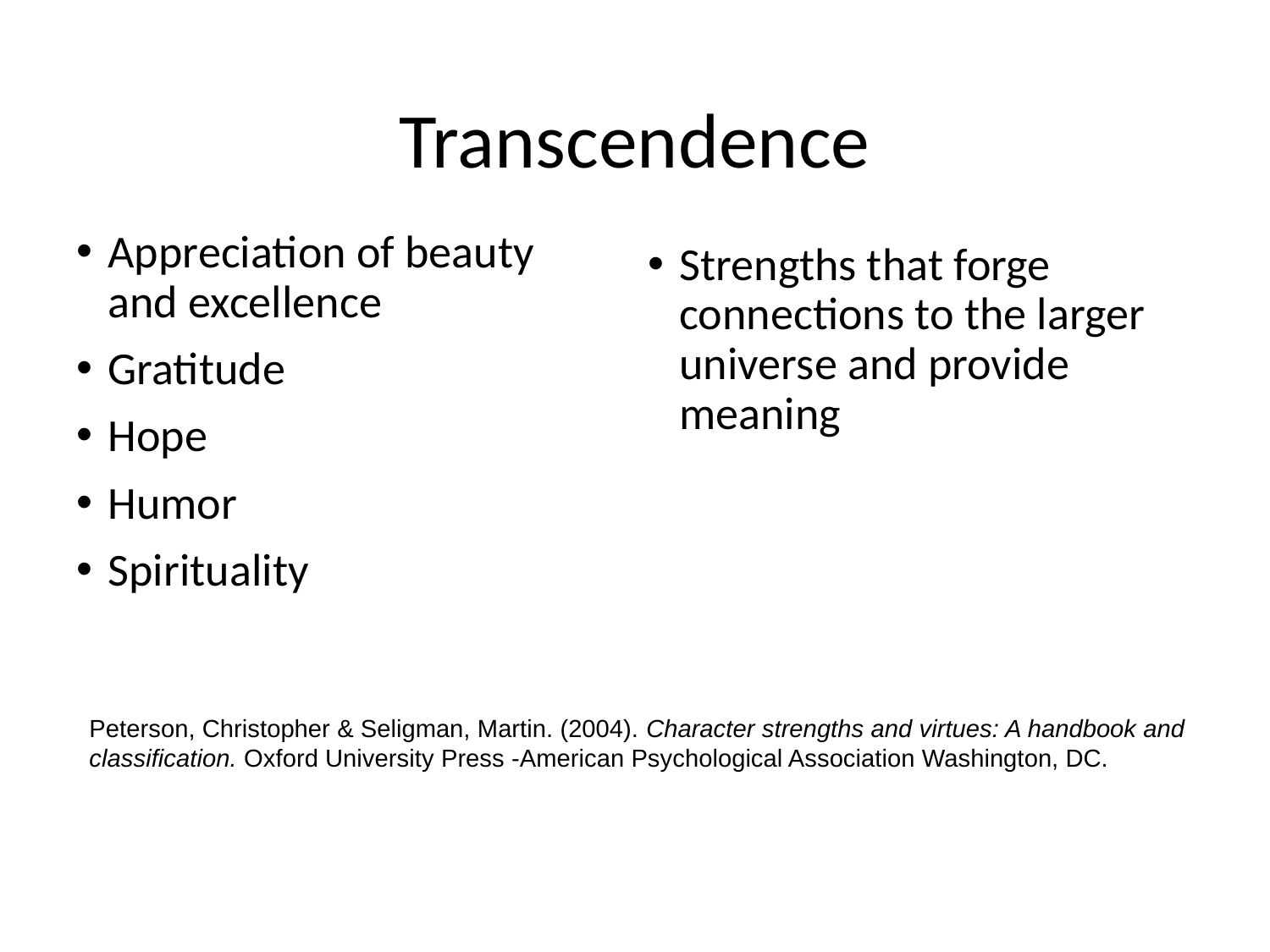

# Transcendence
Appreciation of beauty and excellence
Gratitude
Hope
Humor
Spirituality
Strengths that forge connections to the larger universe and provide meaning
Peterson, Christopher & Seligman, Martin. (2004). Character strengths and virtues: A handbook and
classification. Oxford University Press -American Psychological Association Washington, DC.
P